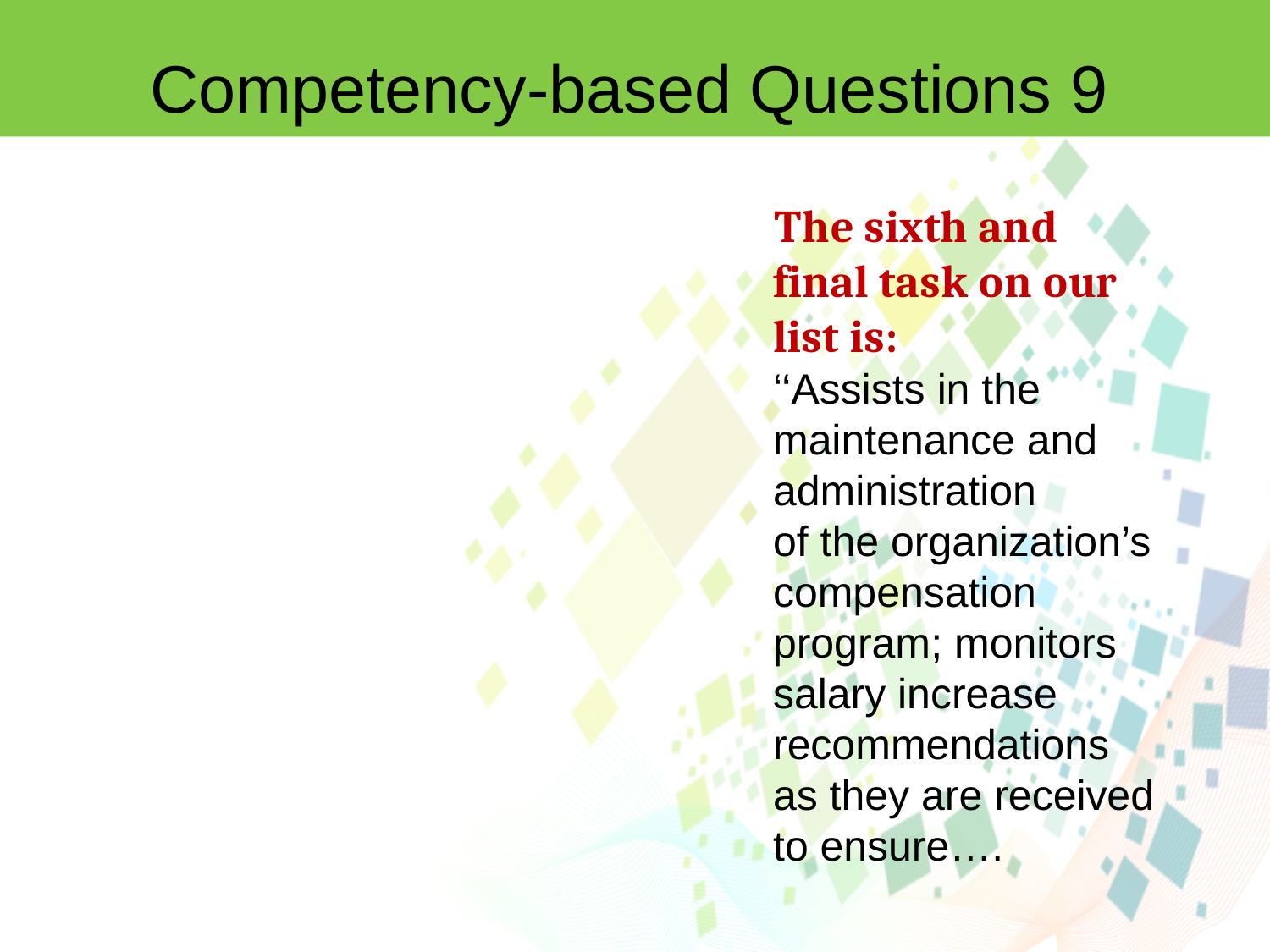

Competency-based Questions 9
The sixth and final task on our list is:
‘‘Assists in the maintenance and administration
of the organization’s compensation program; monitors salary increase recommendations
as they are received to ensure….